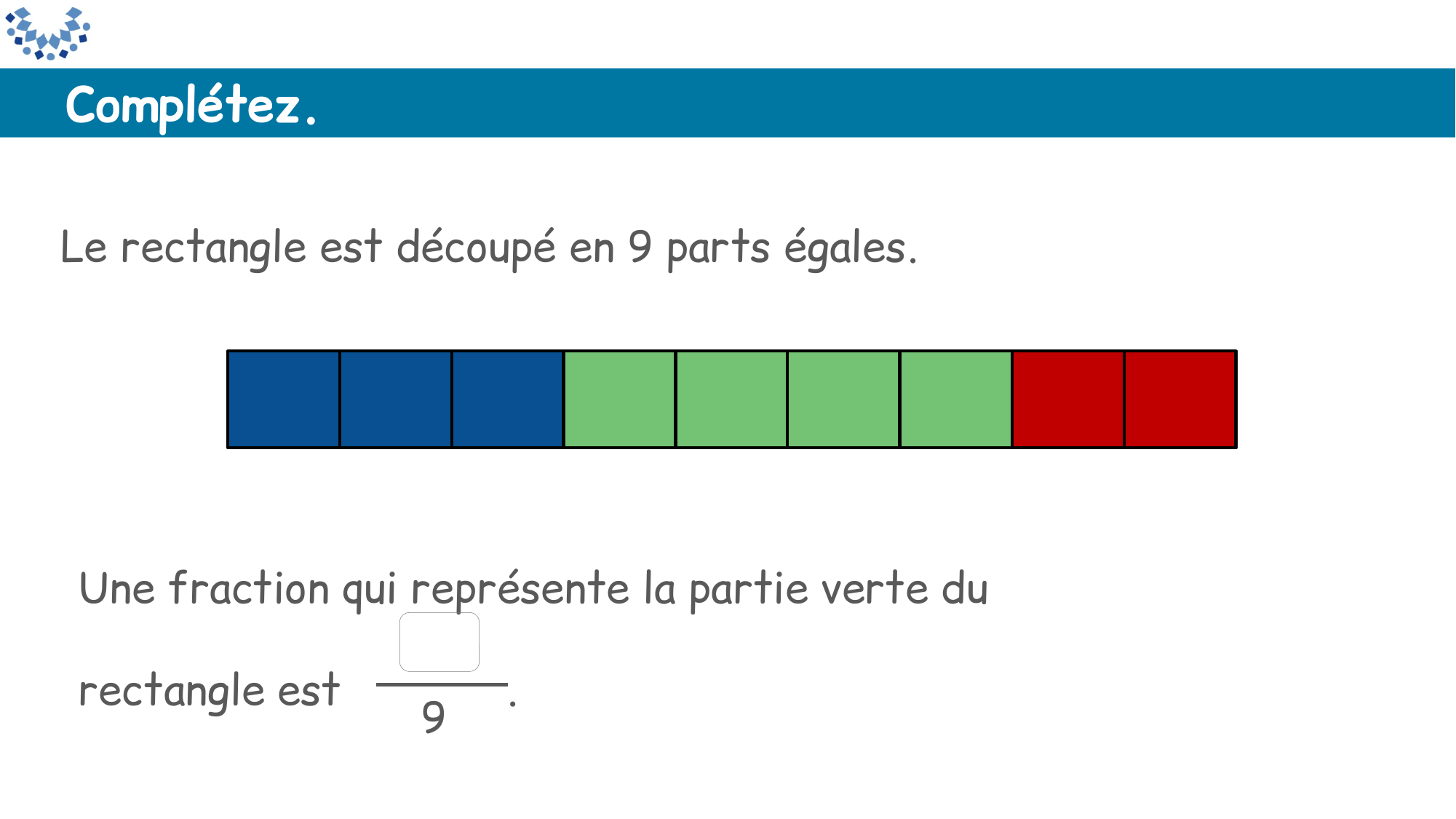

Complétez.
Le rectangle est découpé en 9 parts égales.

Une fraction qui représente la partie verte du rectangle est             .

9